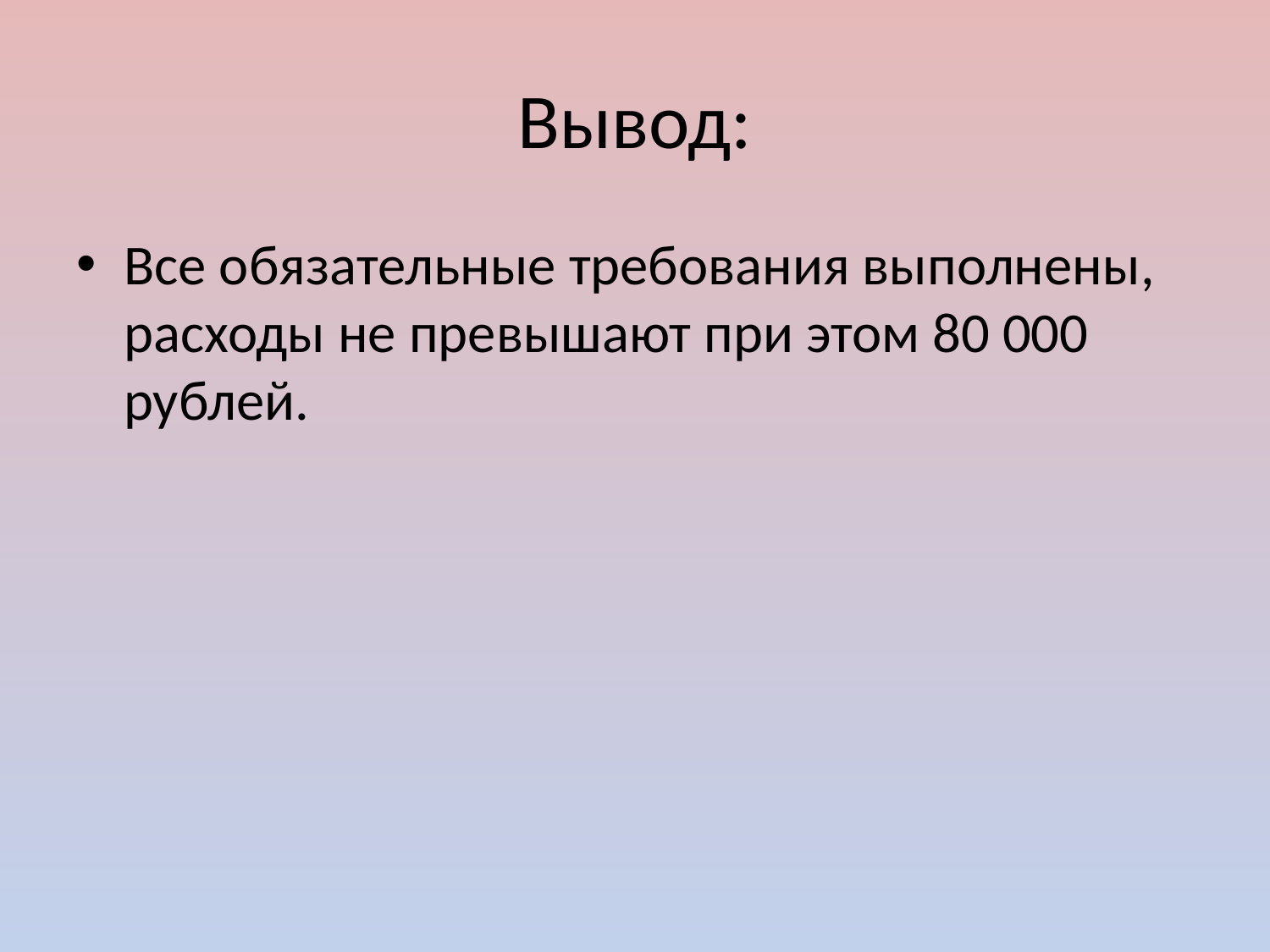

# Вывод:
Все обязательные требования выполнены, расходы не превышают при этом 80 000 рублей.